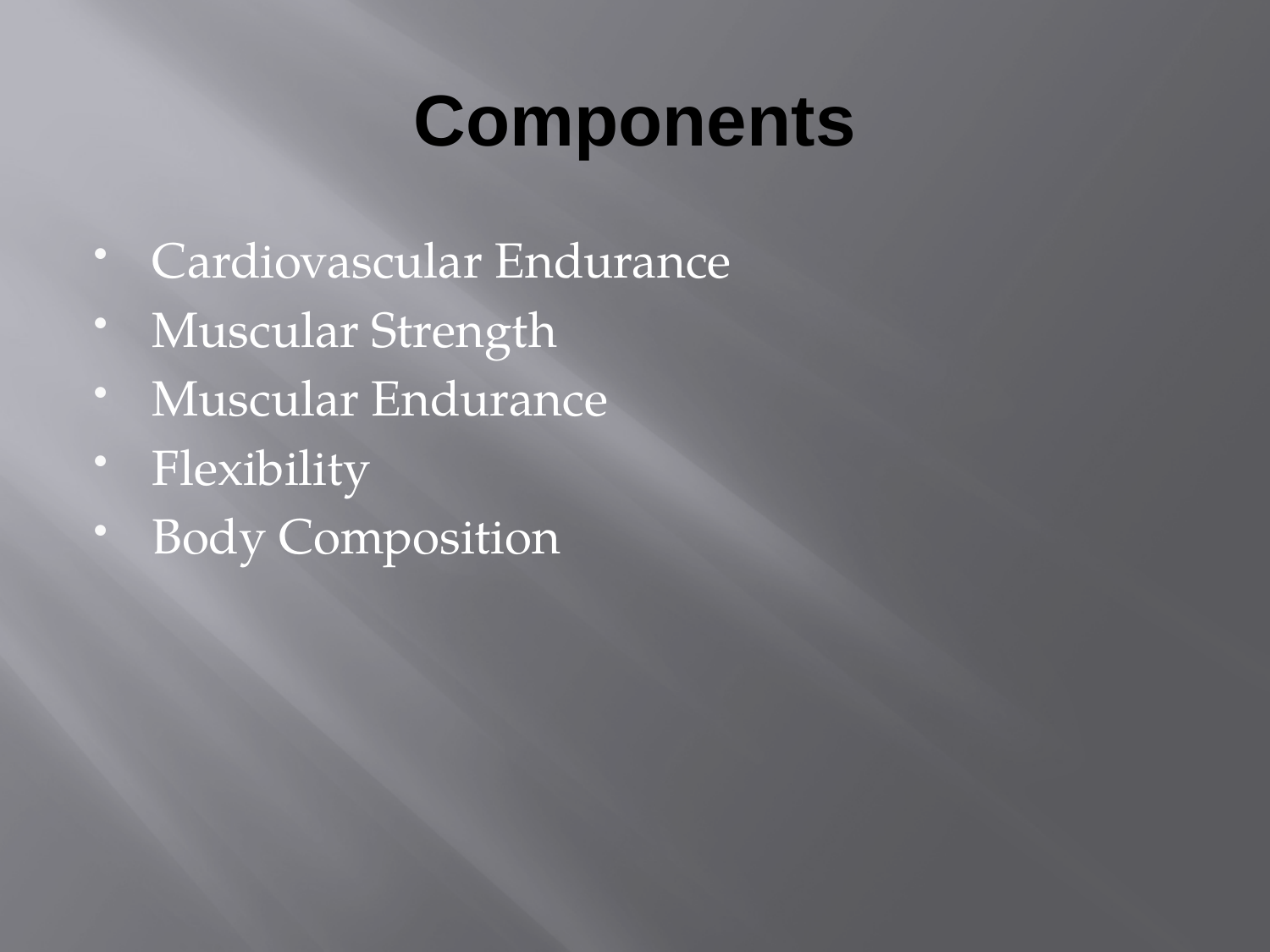

# Components
Cardiovascular Endurance
Muscular Strength
Muscular Endurance
Flexibility
Body Composition